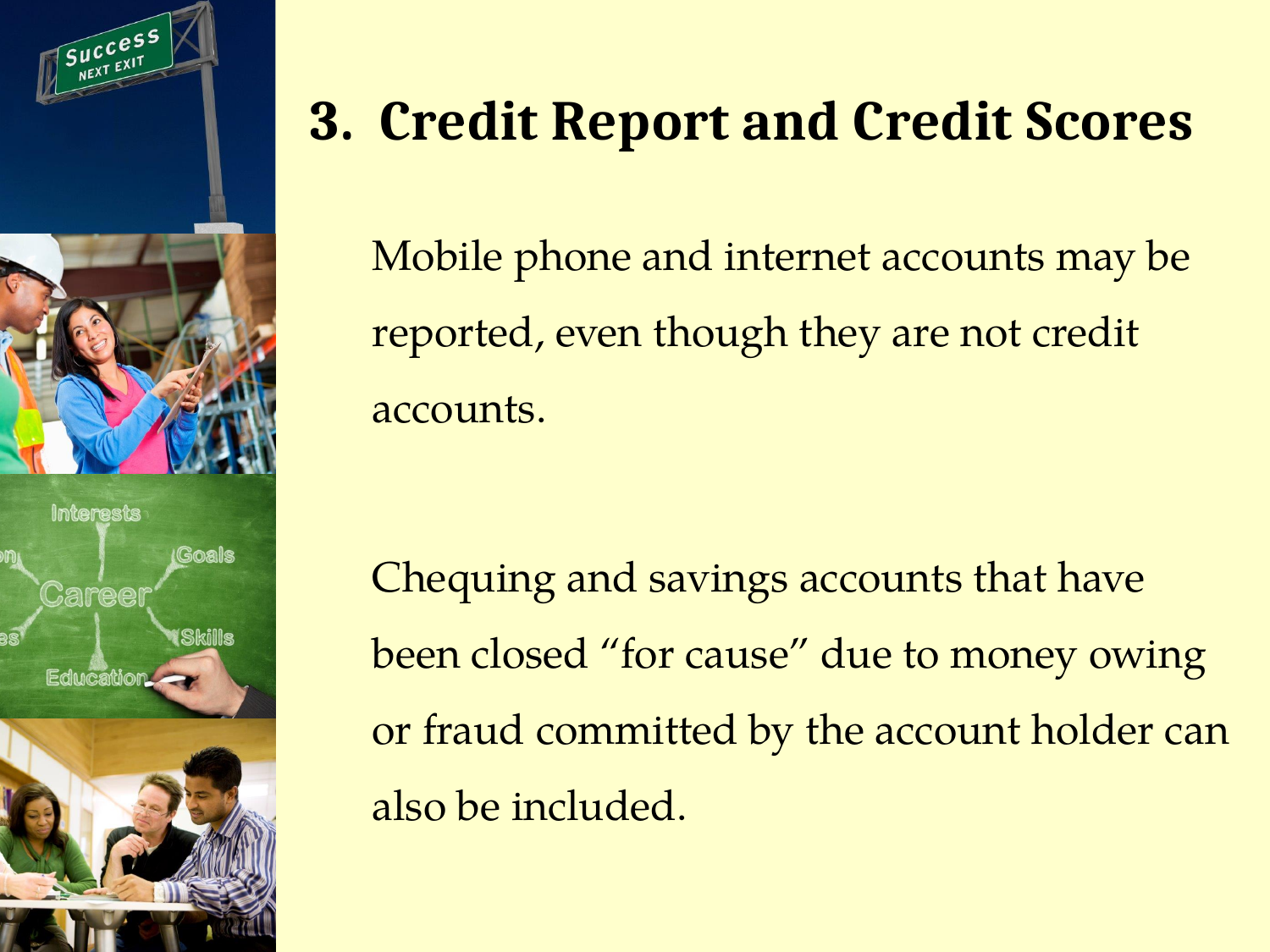

# 3.  Credit Report and Credit Scores
Mobile phone and internet accounts may be reported, even though they are not credit accounts.

Chequing and savings accounts that have been closed “for cause” due to money owing or fraud committed by the account holder can also be included.